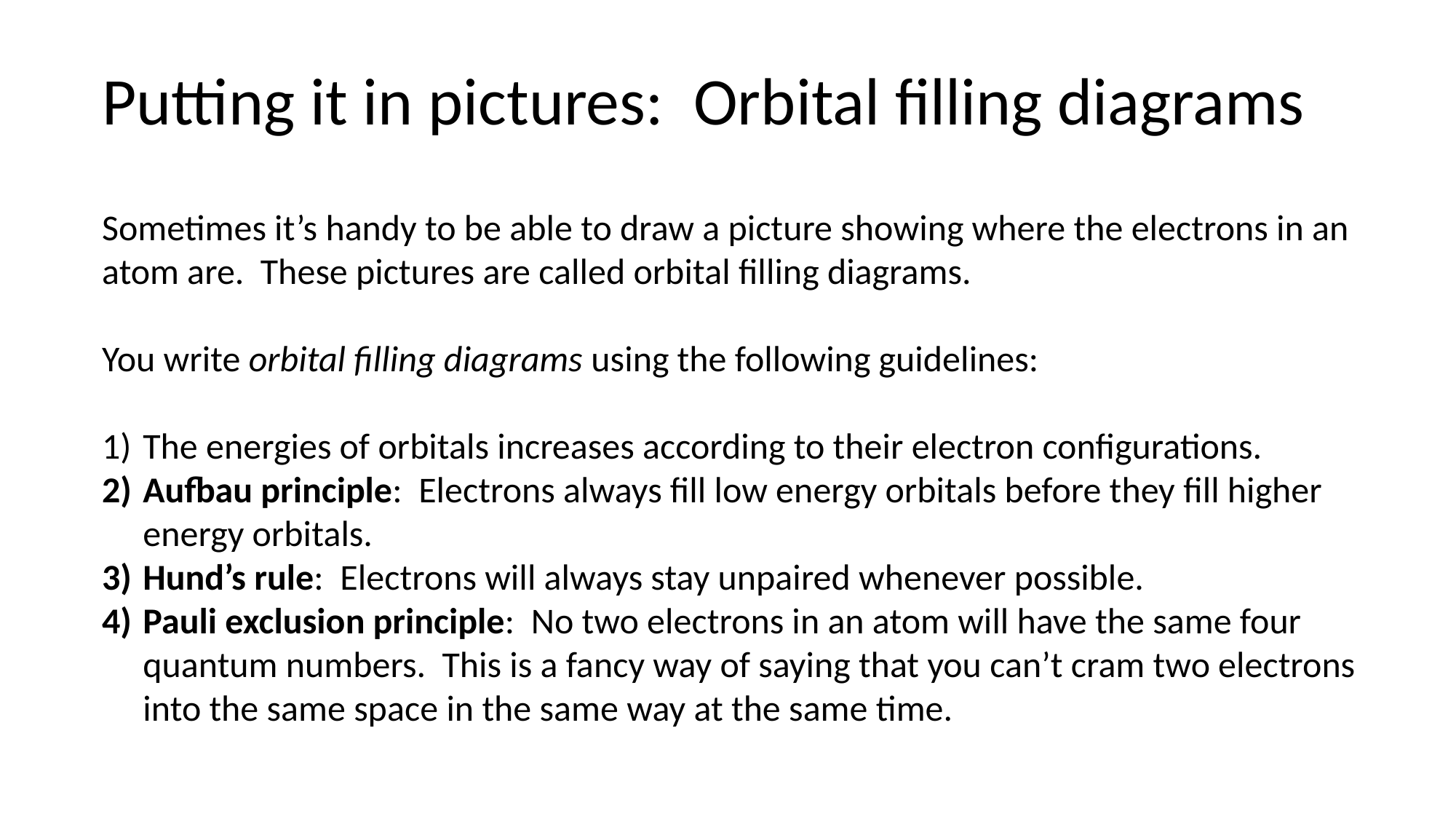

# Putting it in pictures:  Orbital filling diagrams
Sometimes it’s handy to be able to draw a picture showing where the electrons in an atom are.  These pictures are called orbital filling diagrams.

You write orbital filling diagrams using the following guidelines:

The energies of orbitals increases according to their electron configurations.
Aufbau principle:  Electrons always fill low energy orbitals before they fill higher energy orbitals.
Hund’s rule:  Electrons will always stay unpaired whenever possible.
Pauli exclusion principle:  No two electrons in an atom will have the same four quantum numbers.  This is a fancy way of saying that you can’t cram two electrons into the same space in the same way at the same time.